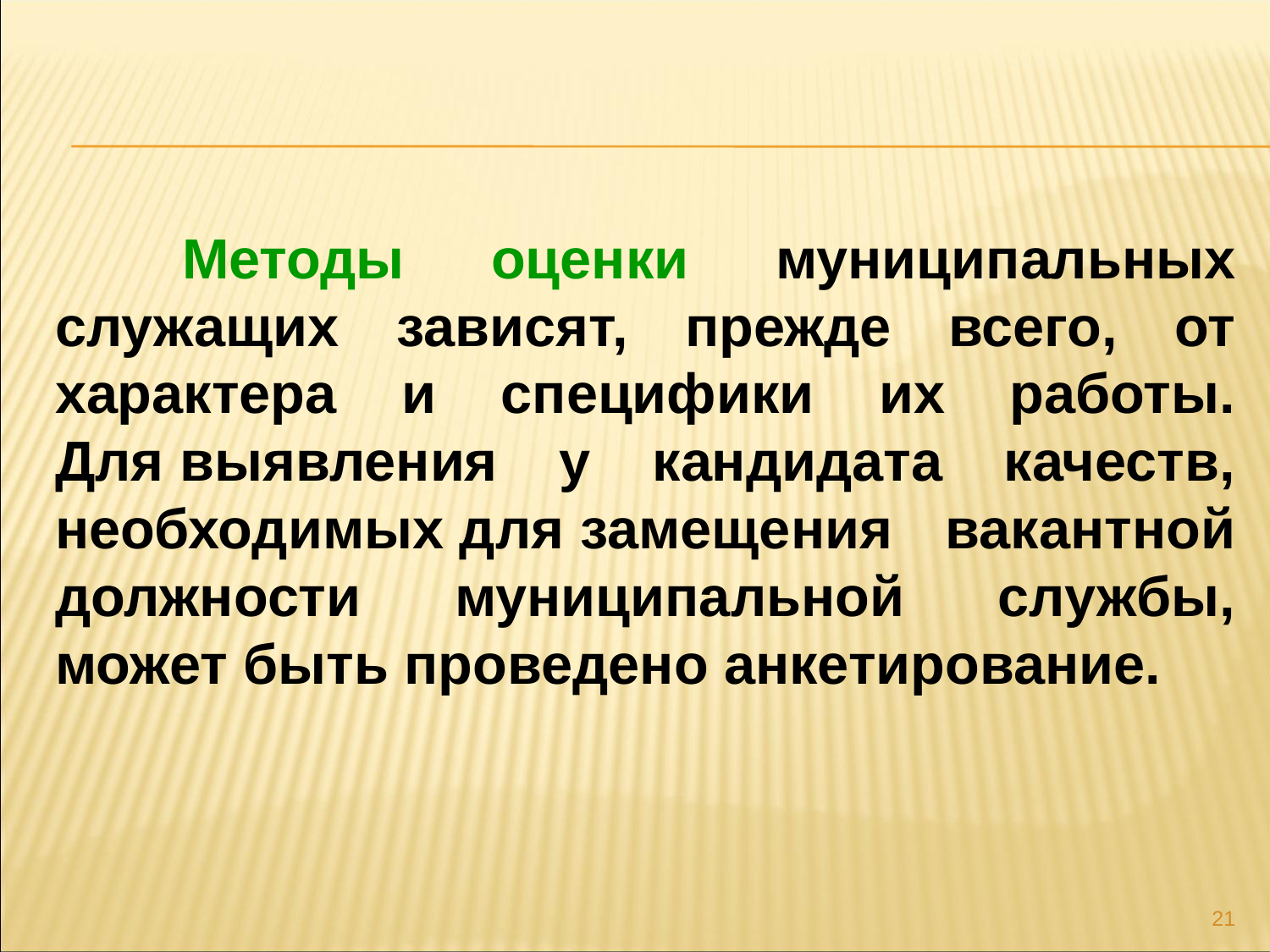

Методы оценки муниципальных служащих зависят, прежде всего, от характера и специфики их работы. Для выявления у кандидата качеств, необходимых для замещения вакантной должности муниципальной службы, может быть проведено анкетирование.
21